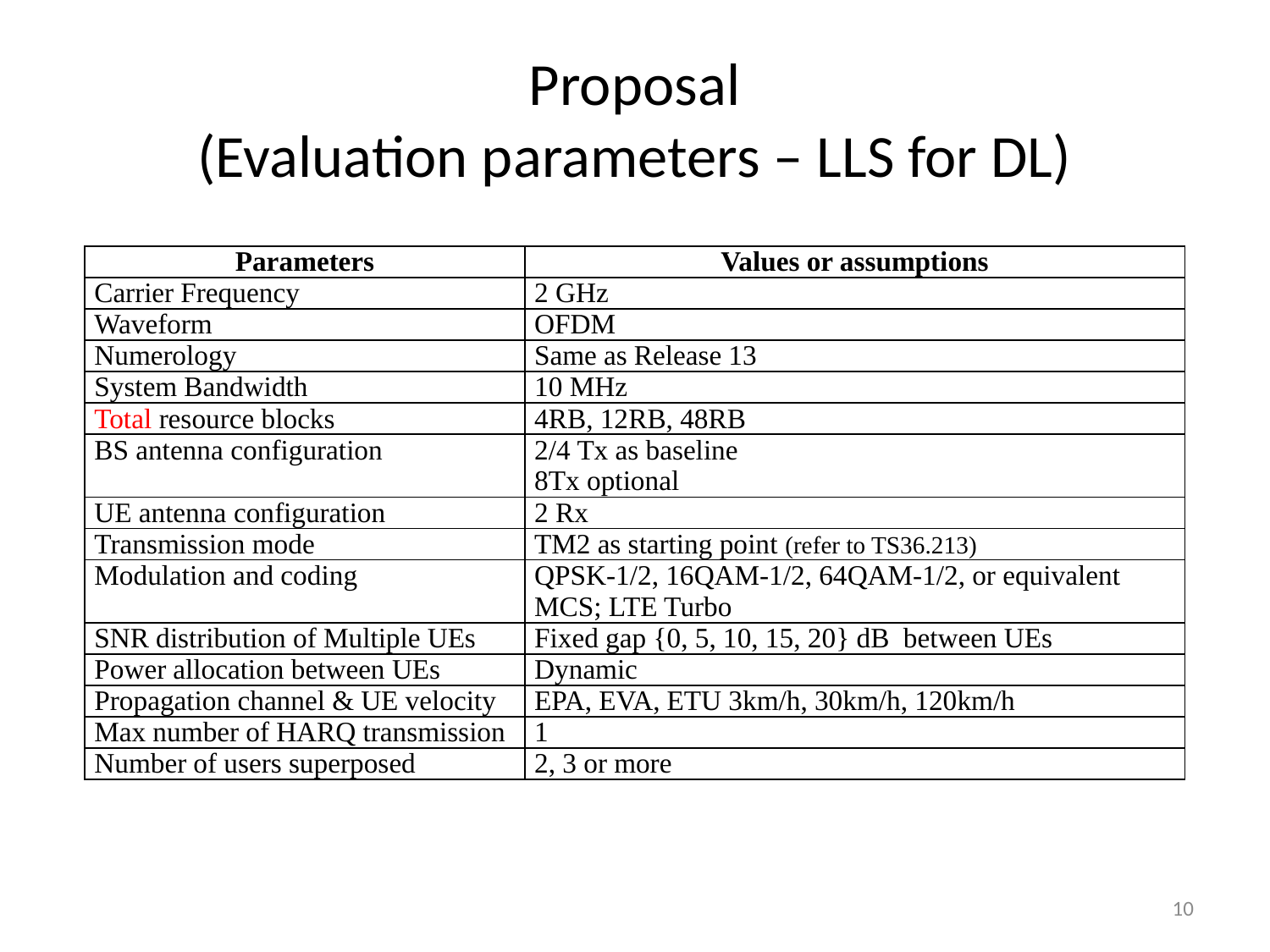

# Proposal (Evaluation parameters – LLS for DL)
| Parameters | Values or assumptions |
| --- | --- |
| Carrier Frequency | 2 GHz |
| Waveform | OFDM |
| Numerology | Same as Release 13 |
| System Bandwidth | 10 MHz |
| Total resource blocks | 4RB, 12RB, 48RB |
| BS antenna configuration | 2/4 Tx as baseline 8Tx optional |
| UE antenna configuration | 2 Rx |
| Transmission mode | TM2 as starting point (refer to TS36.213) |
| Modulation and coding | QPSK-1/2, 16QAM-1/2, 64QAM-1/2, or equivalent MCS; LTE Turbo |
| SNR distribution of Multiple UEs | Fixed gap {0, 5, 10, 15, 20} dB between UEs |
| Power allocation between UEs | Dynamic |
| Propagation channel & UE velocity | EPA, EVA, ETU 3km/h, 30km/h, 120km/h |
| Max number of HARQ transmission | 1 |
| Number of users superposed | 2, 3 or more |
10